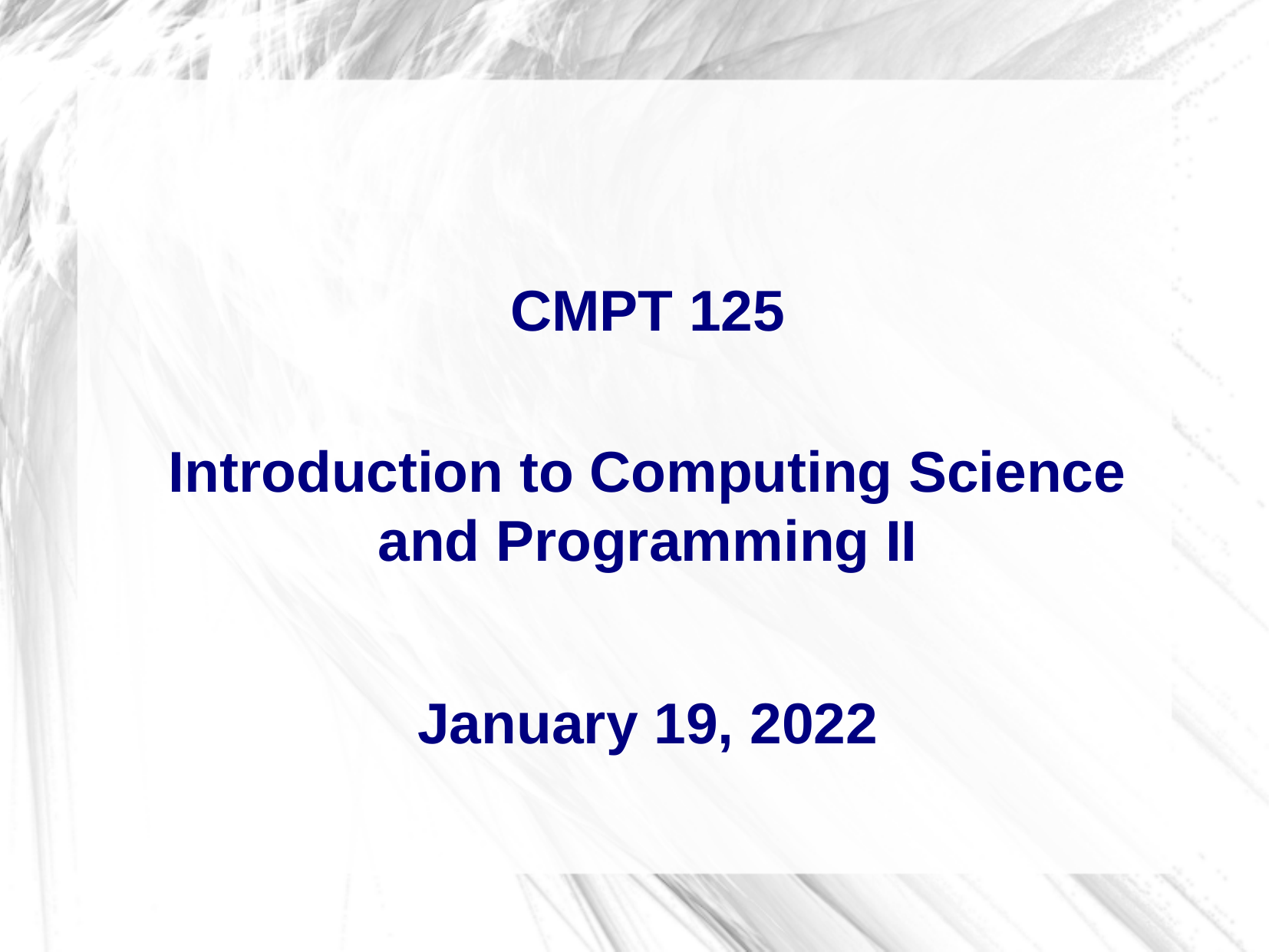

CMPT 125
Introduction to Computing Science
and Programming II

January 19, 2022